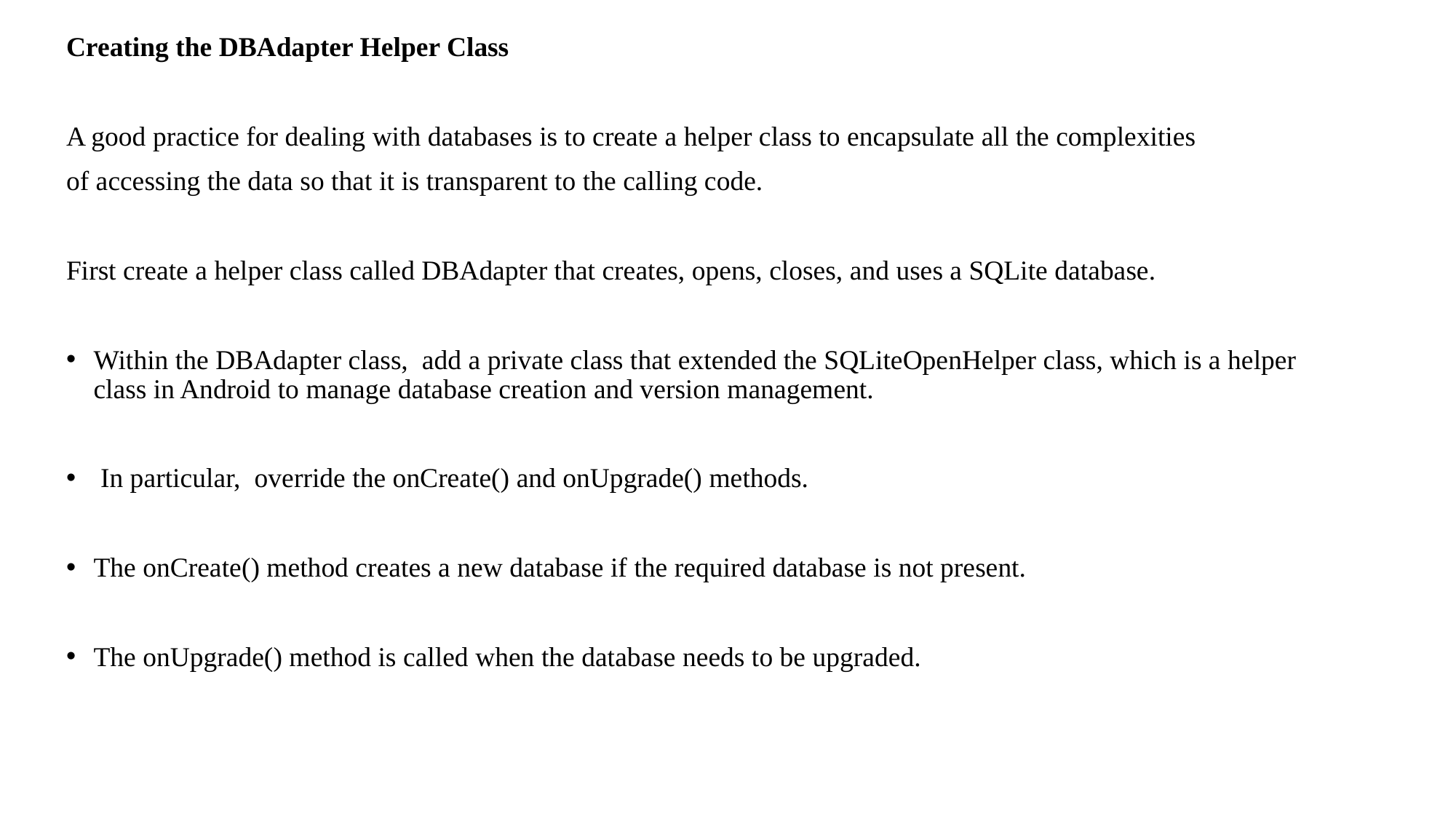

Creating the DBAdapter Helper Class

A good practice for dealing with databases is to create a helper class to encapsulate all the complexities
of accessing the data so that it is transparent to the calling code.

First create a helper class called DBAdapter that creates, opens, closes, and uses a SQLite database.

Within the DBAdapter class,  add a private class that extended the SQLiteOpenHelper class, which is a helper class in Android to manage database creation and version management.

 In particular,  override the onCreate() and onUpgrade() methods.

The onCreate() method creates a new database if the required database is not present.

The onUpgrade() method is called when the database needs to be upgraded.